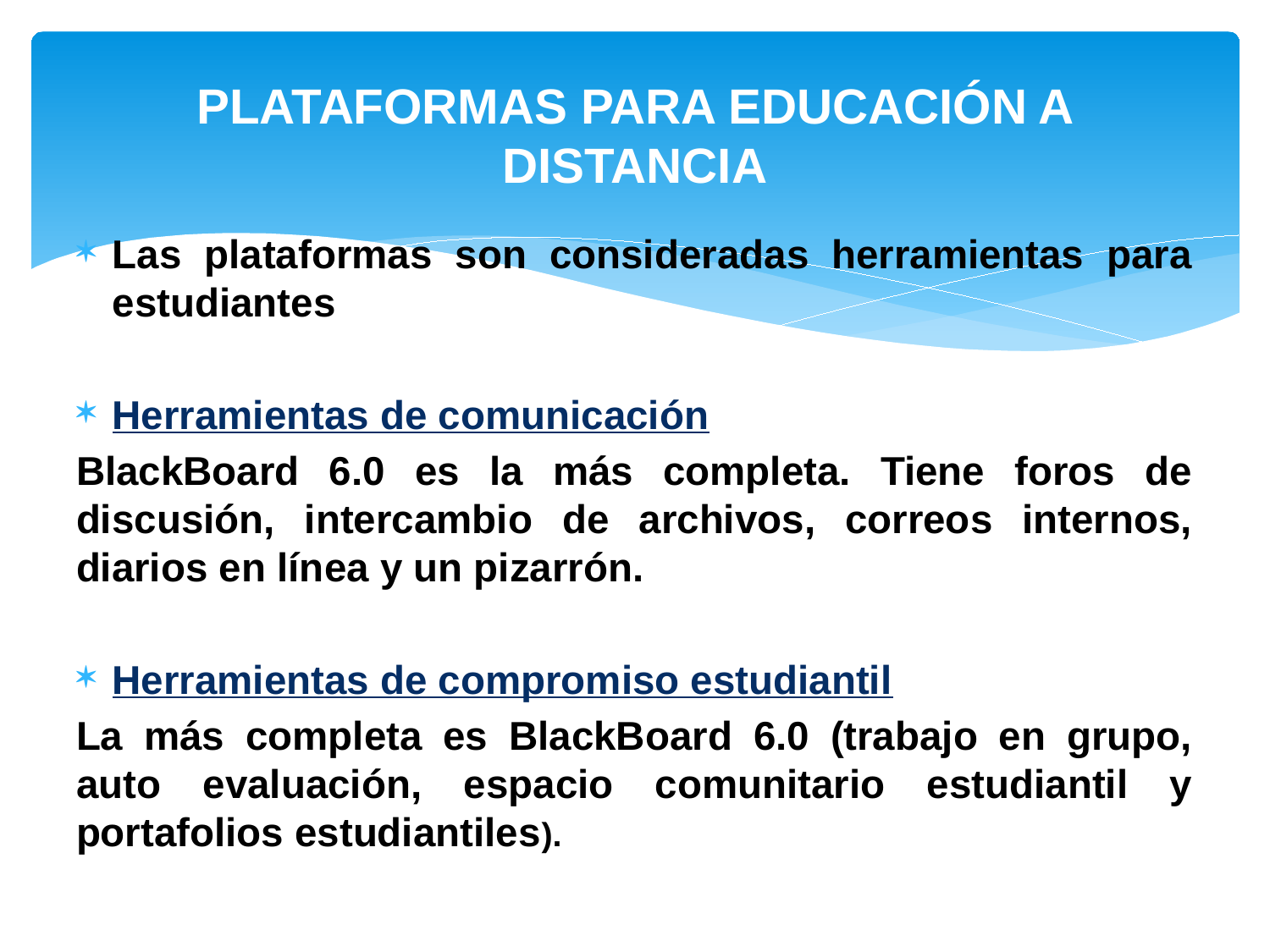

# PLATAFORMAS PARA EDUCACIÓN A DISTANCIA
Las plataformas son consideradas herramientas para estudiantes

Herramientas de comunicación
BlackBoard 6.0 es la más completa. Tiene foros de discusión, intercambio de archivos, correos internos, diarios en línea y un pizarrón.

Herramientas de compromiso estudiantil
La más completa es BlackBoard 6.0 (trabajo en grupo, auto evaluación, espacio comunitario estudiantil y portafolios estudiantiles).